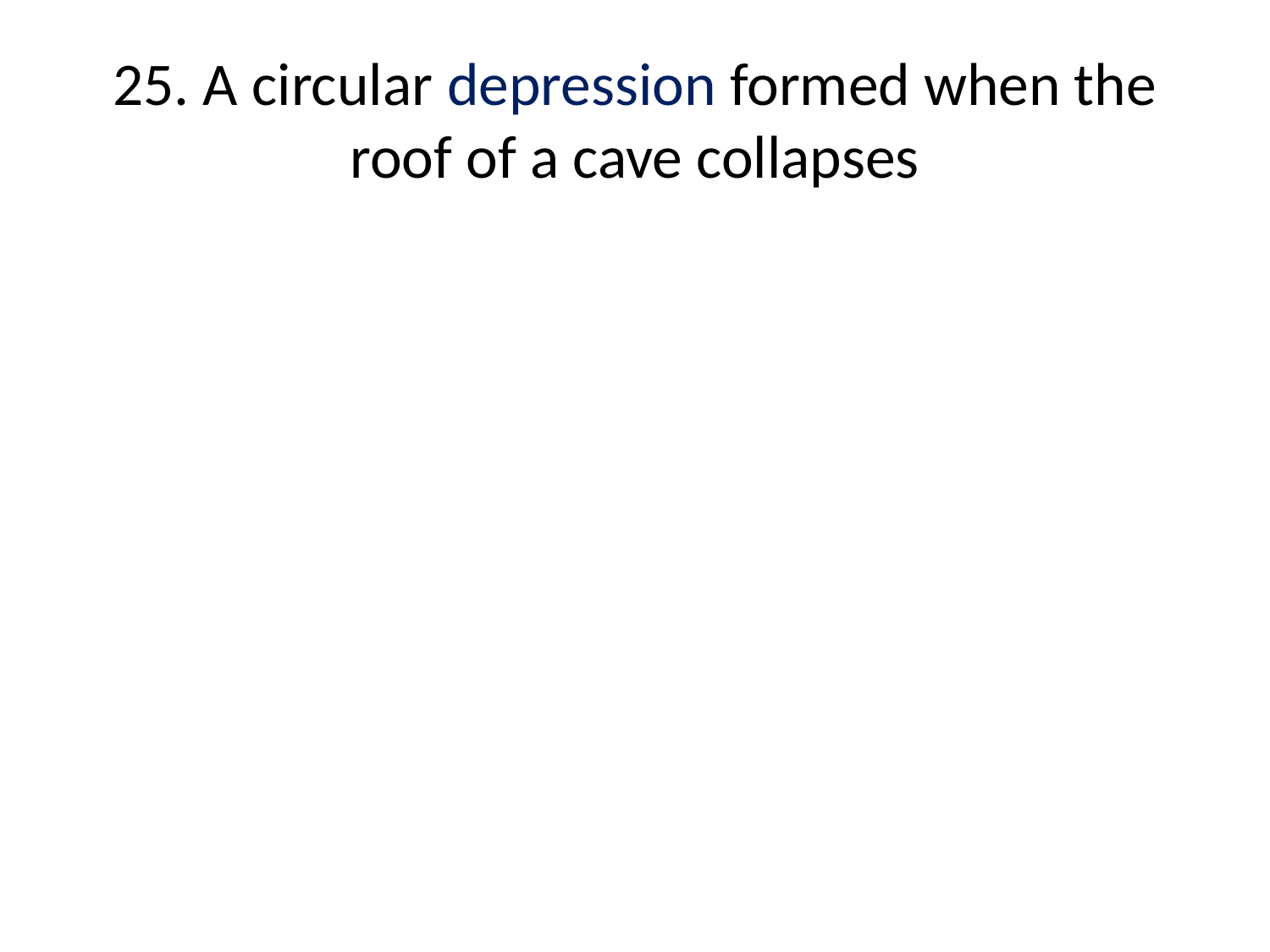

# 25. A circular depression formed when the roof of a cave collapses